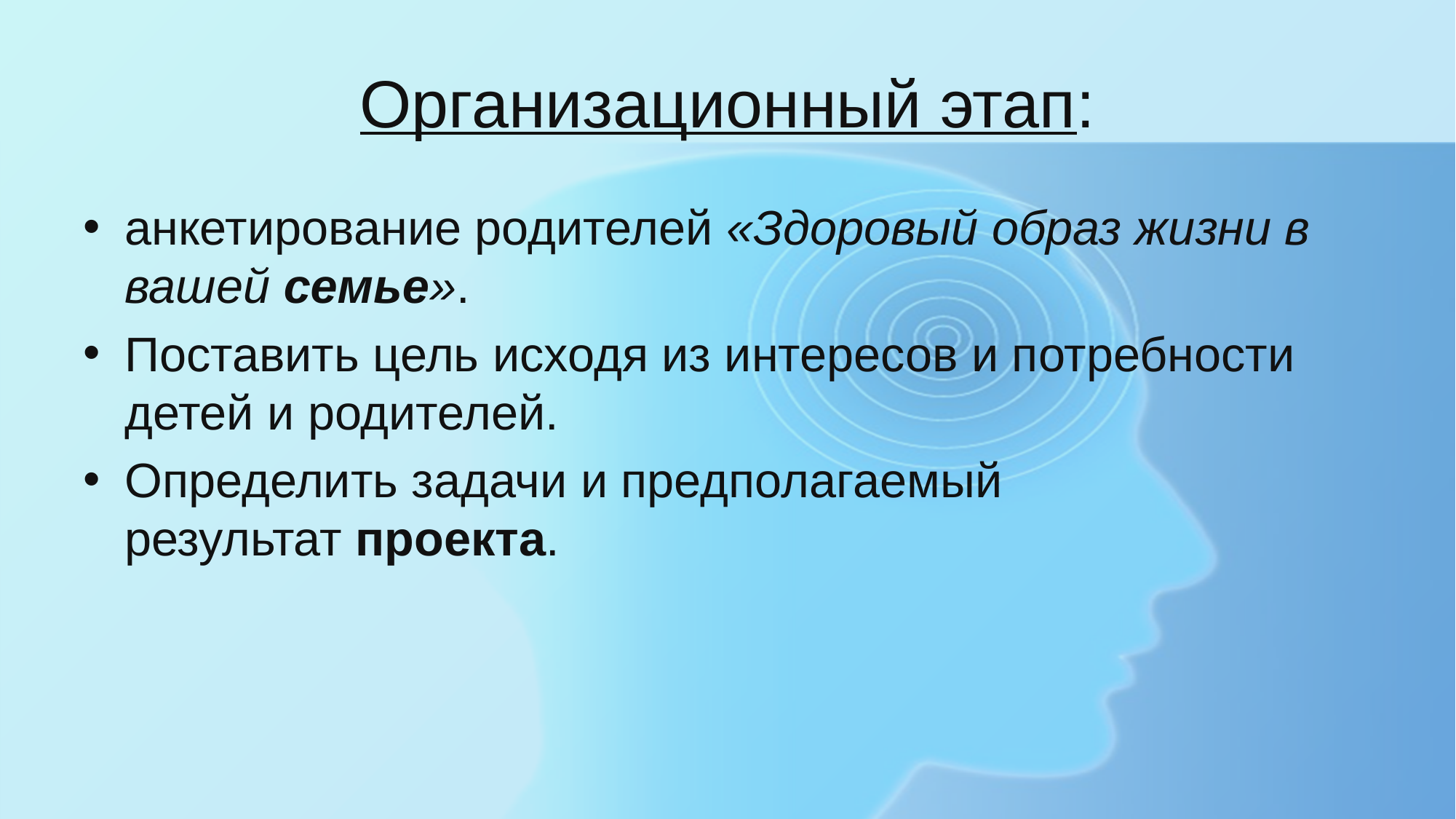

# Организационный этап:
анкетирование родителей «Здоровый образ жизни в вашей семье».
Поставить цель исходя из интересов и потребности детей и родителей.
Определить задачи и предполагаемый результат проекта.